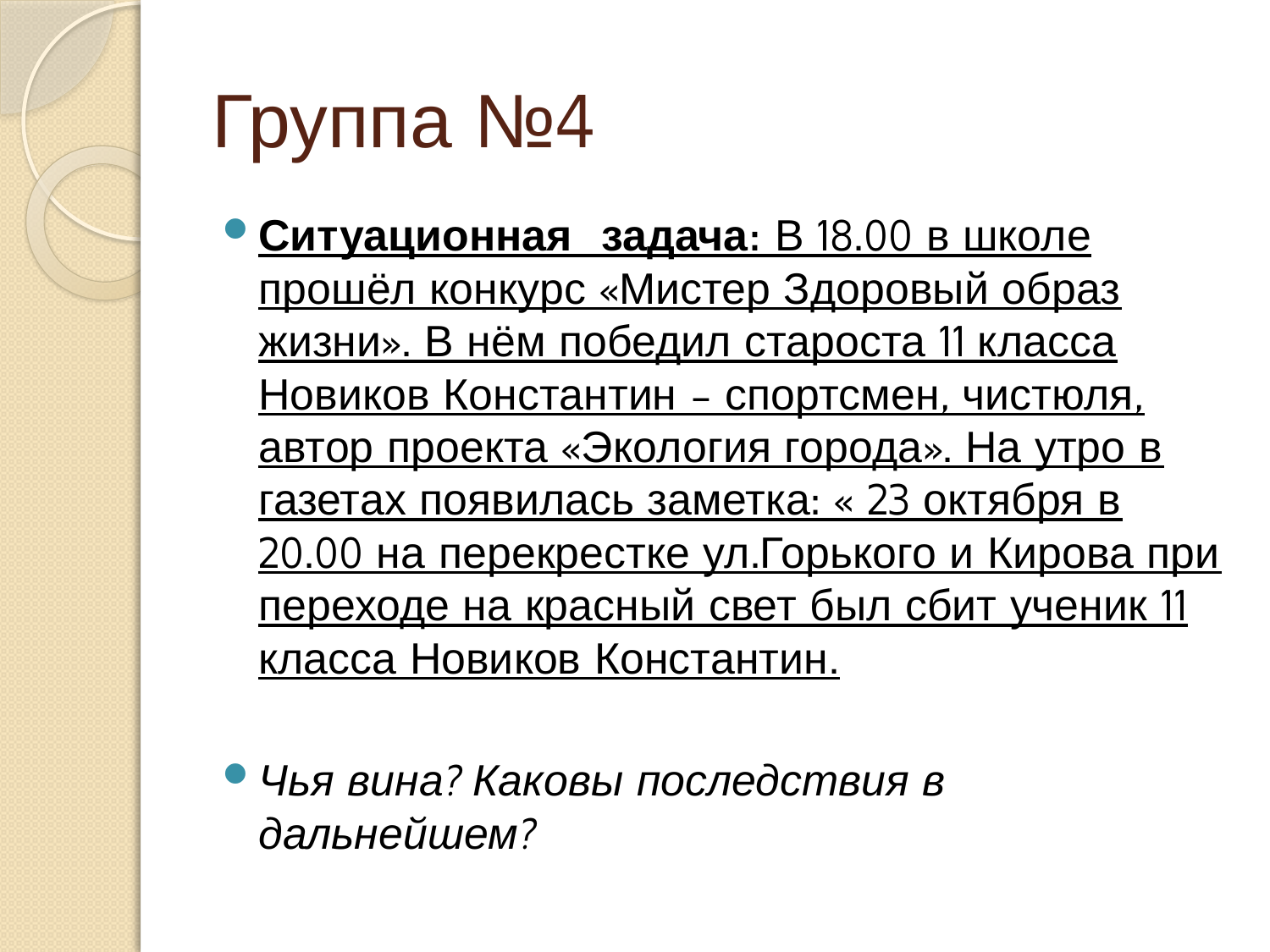

# Группа №4
Ситуационная  задача: В 18.00 в школе прошёл конкурс «Мистер Здоровый образ жизни». В нём победил староста 11 класса Новиков Константин – спортсмен, чистюля, автор проекта «Экология города». На утро в газетах появилась заметка: « 23 октября в 20.00 на перекрестке ул.Горького и Кирова при переходе на красный свет был сбит ученик 11 класса Новиков Константин.

Чья вина? Каковы последствия в дальнейшем?